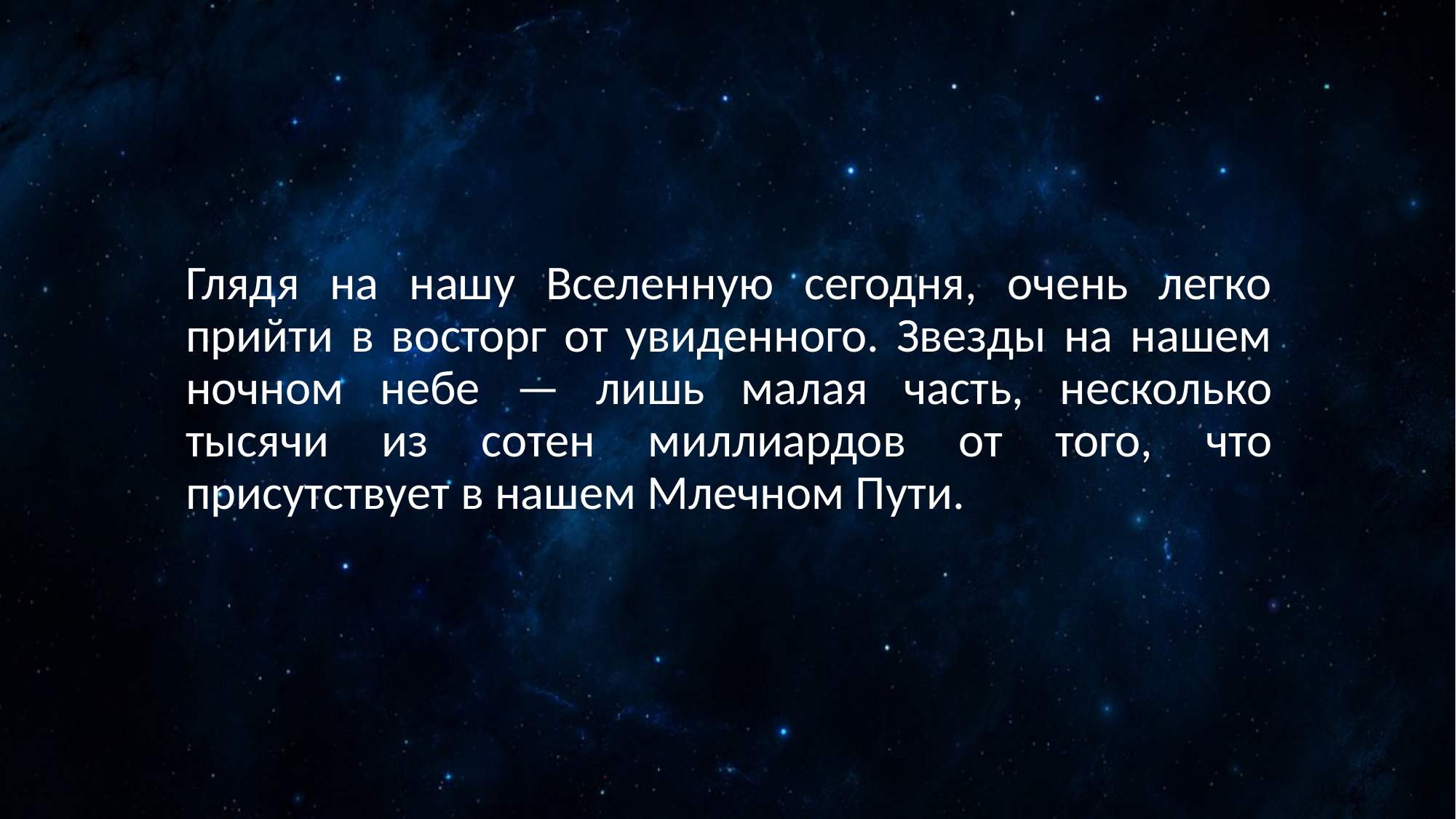

Глядя на нашу Вселенную сегодня, очень легко прийти в восторг от увиденного. Звезды на нашем ночном небе — лишь малая часть, несколько тысячи из сотен миллиардов от того, что присутствует в нашем Млечном Пути.